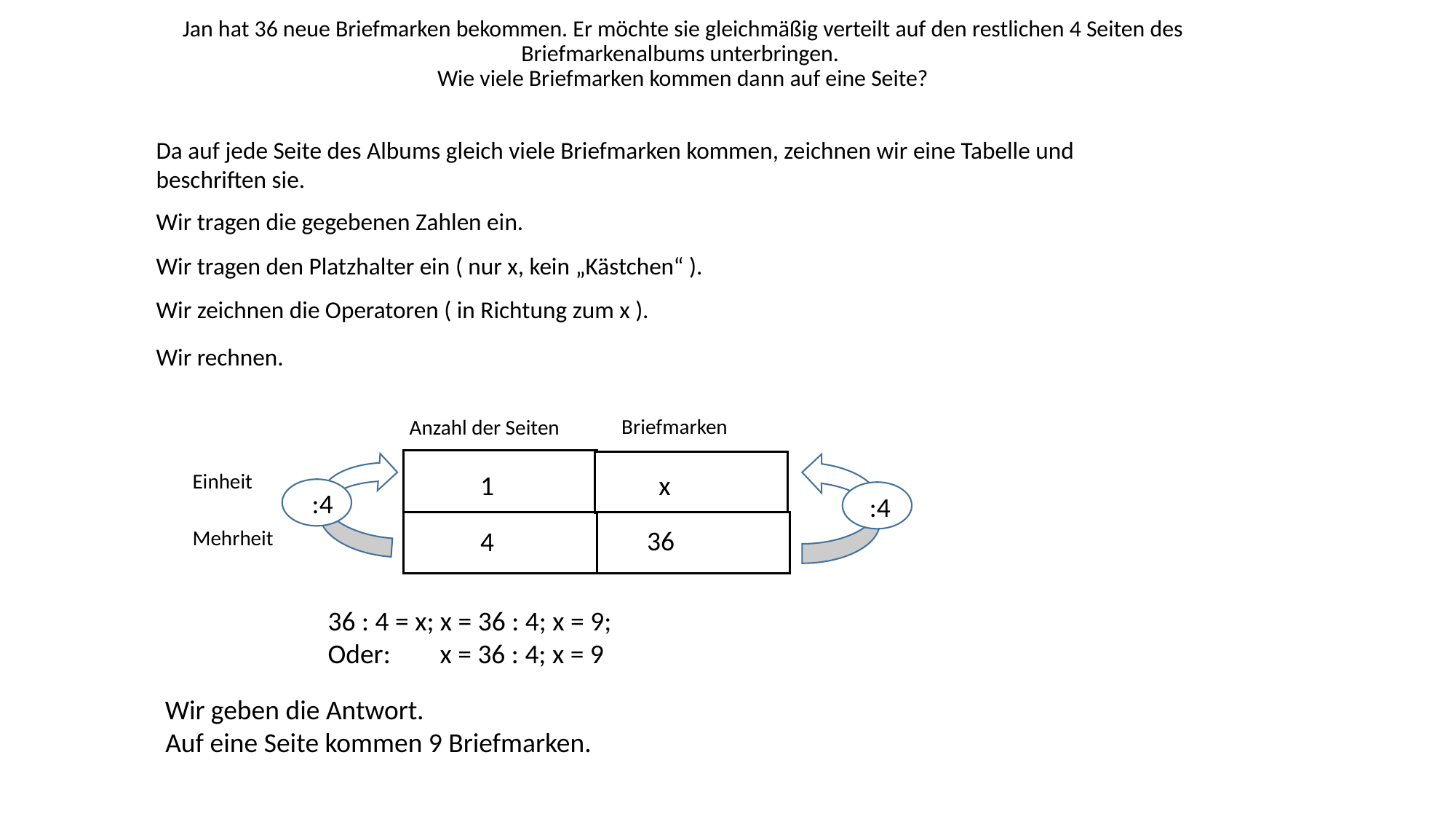

# Jan hat 36 neue Briefmarken bekommen. Er möchte sie gleichmäßig verteilt auf den restlichen 4 Seiten des Briefmarkenalbums unterbringen. Wie viele Briefmarken kommen dann auf eine Seite?
Da auf jede Seite des Albums gleich viele Briefmarken kommen, zeichnen wir eine Tabelle und beschriften sie.
Wir tragen die gegebenen Zahlen ein.
Wir tragen den Platzhalter ein ( nur x, kein „Kästchen“ ).

Wir zeichnen die Operatoren ( in Richtung zum x ).
Wir rechnen.
Briefmarken
Anzahl der Seiten

Einheit
1
 x

 :4

 :4

36
Mehrheit
4
36 : 4 = x; x = 36 : 4; x = 9;
Oder:        x = 36 : 4; x = 9
Wir geben die Antwort.
 Auf eine Seite kommen 9 Briefmarken.